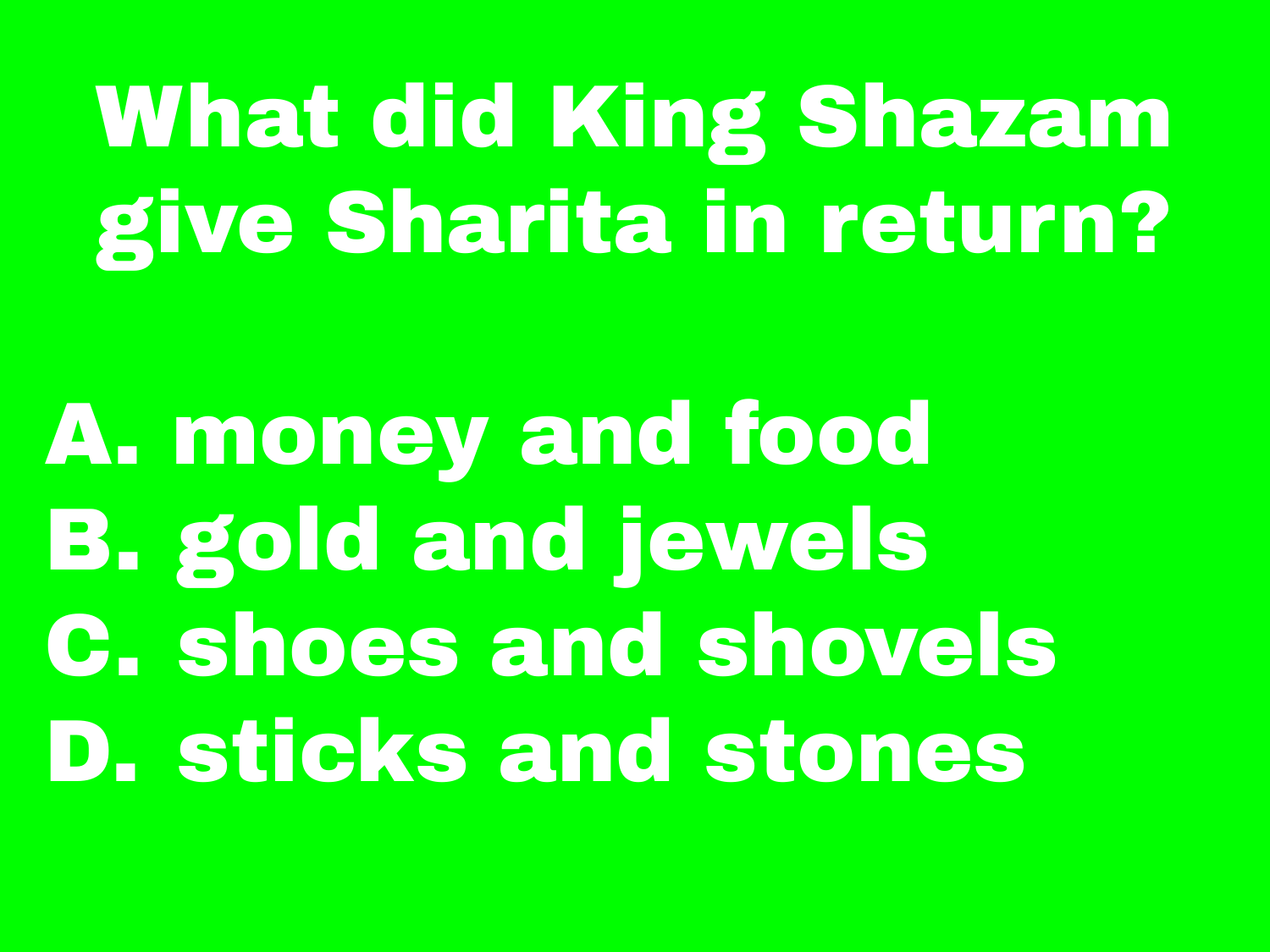

What did King Shazam give Sharita in return?

money and food
 gold and jewels
 shoes and shovels
 sticks and stones